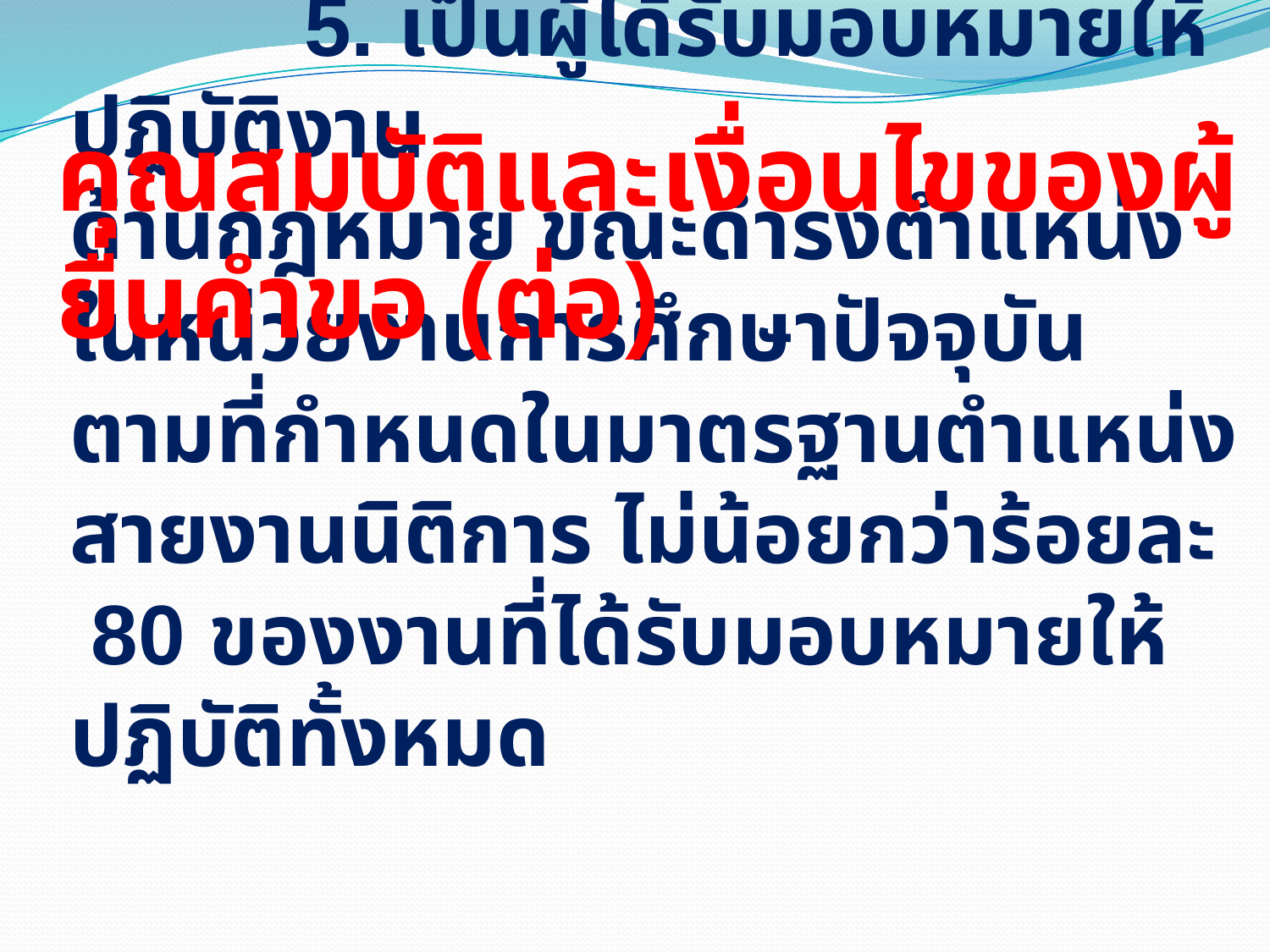

คุณสมบัติและเงื่อนไขของผู้ยื่นคำขอ (ต่อ)
# 5. เป็นผู้ได้รับมอบหมายให้ปฏิบัติงาน ด้านกฎหมาย ขณะดำรงตำแหน่งในหน่วยงานการศึกษาปัจจุบัน ตามที่กำหนดในมาตรฐานตำแหน่ง สายงานนิติการ ไม่น้อยกว่าร้อยละ 80 ของงานที่ได้รับมอบหมายให้ปฏิบัติทั้งหมด